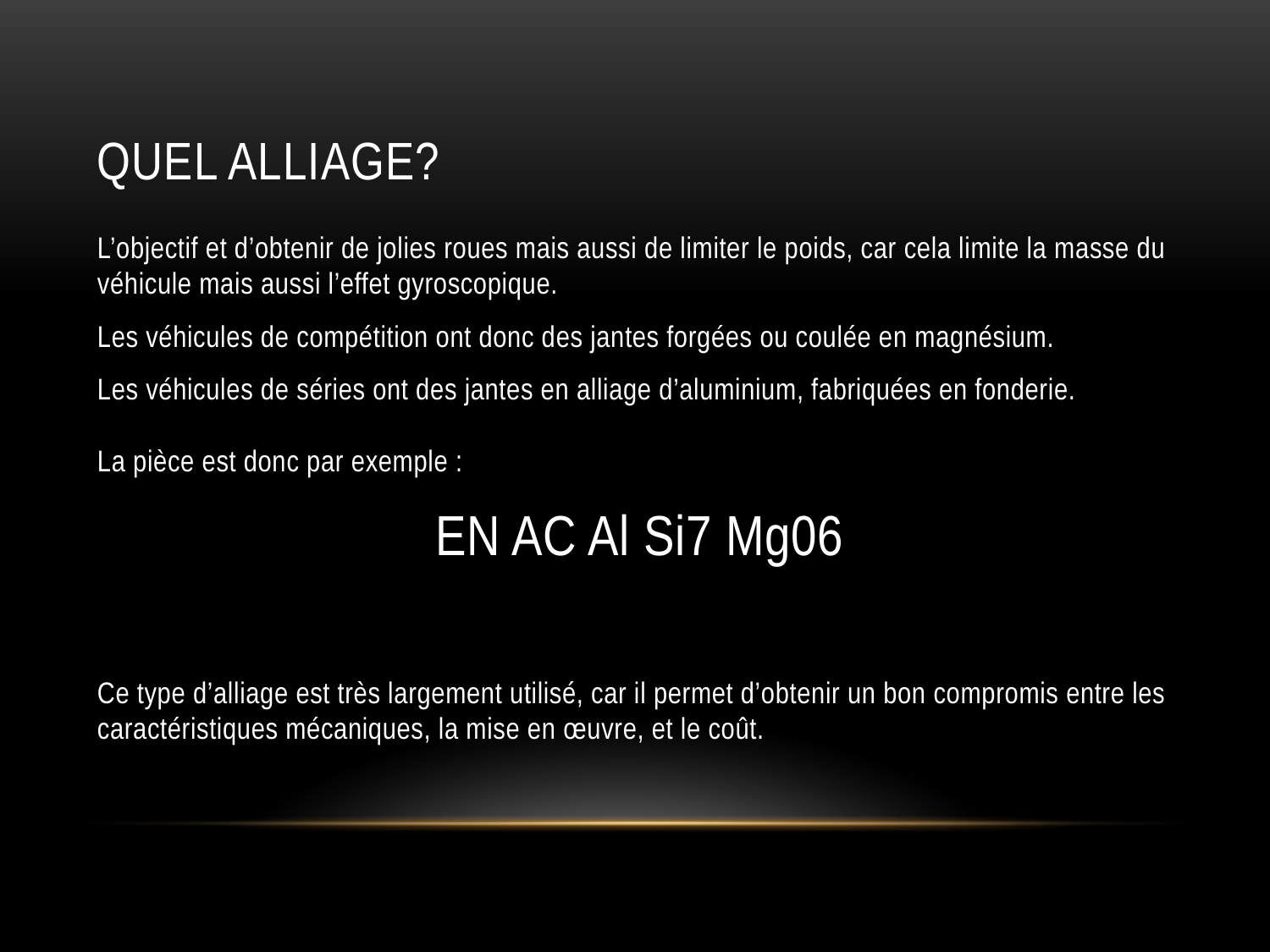

# Quel alliage?
L’objectif et d’obtenir de jolies roues mais aussi de limiter le poids, car cela limite la masse du véhicule mais aussi l’effet gyroscopique.
Les véhicules de compétition ont donc des jantes forgées ou coulée en magnésium.
Les véhicules de séries ont des jantes en alliage d’aluminium, fabriquées en fonderie.
La pièce est donc par exemple :
EN AC Al Si7 Mg06

Ce type d’alliage est très largement utilisé, car il permet d’obtenir un bon compromis entre les caractéristiques mécaniques, la mise en œuvre, et le coût.